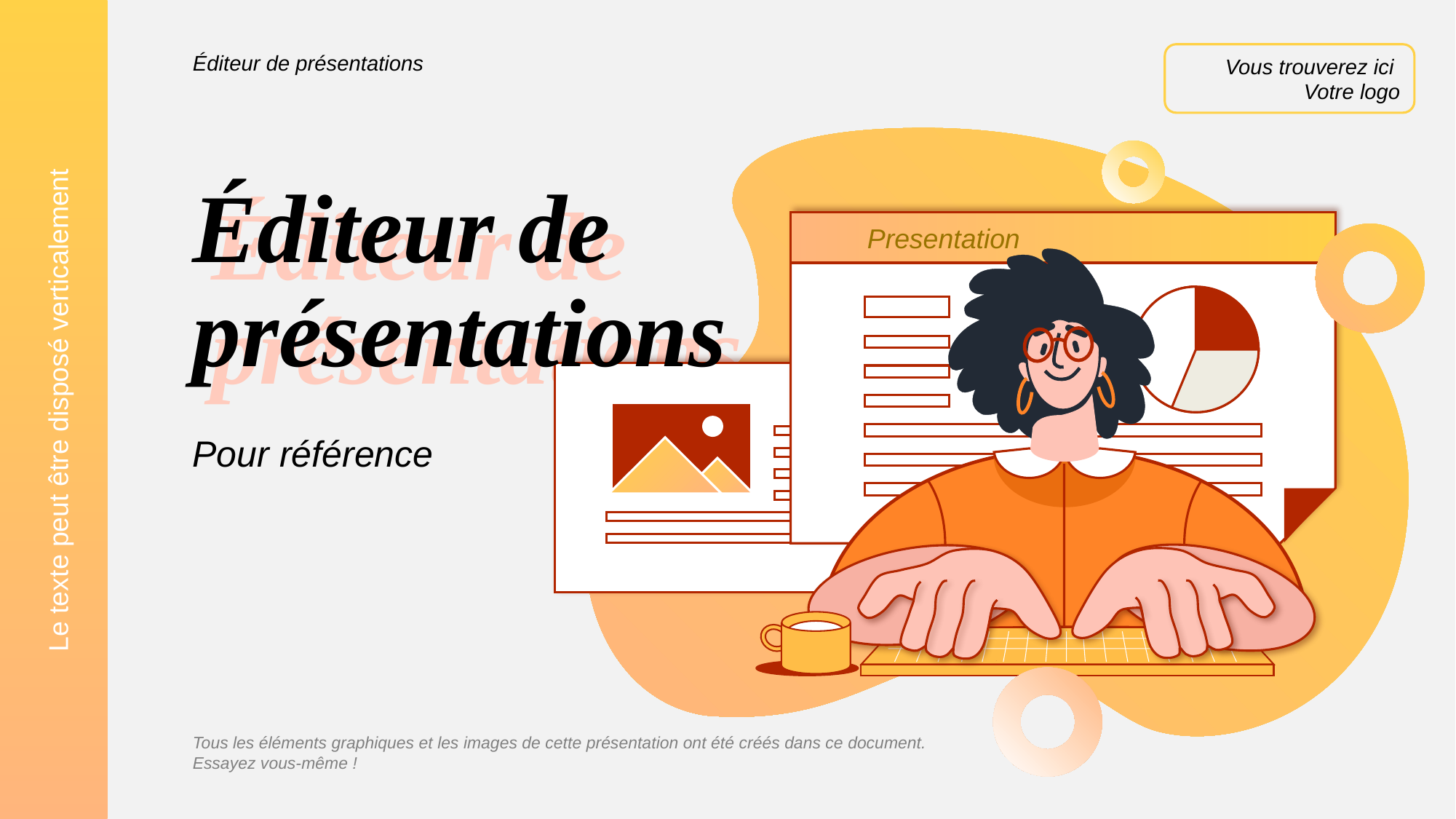

Le texte peut être disposé verticalement
Éditeur de présentations
Vous trouverez ici
Votre logo

# Éditeur de présentations
Éditeur de présentations

Presentation

Pour référence

Tous les éléments graphiques et les images de cette présentation ont été créés dans ce document.
Essayez vous-même !
1